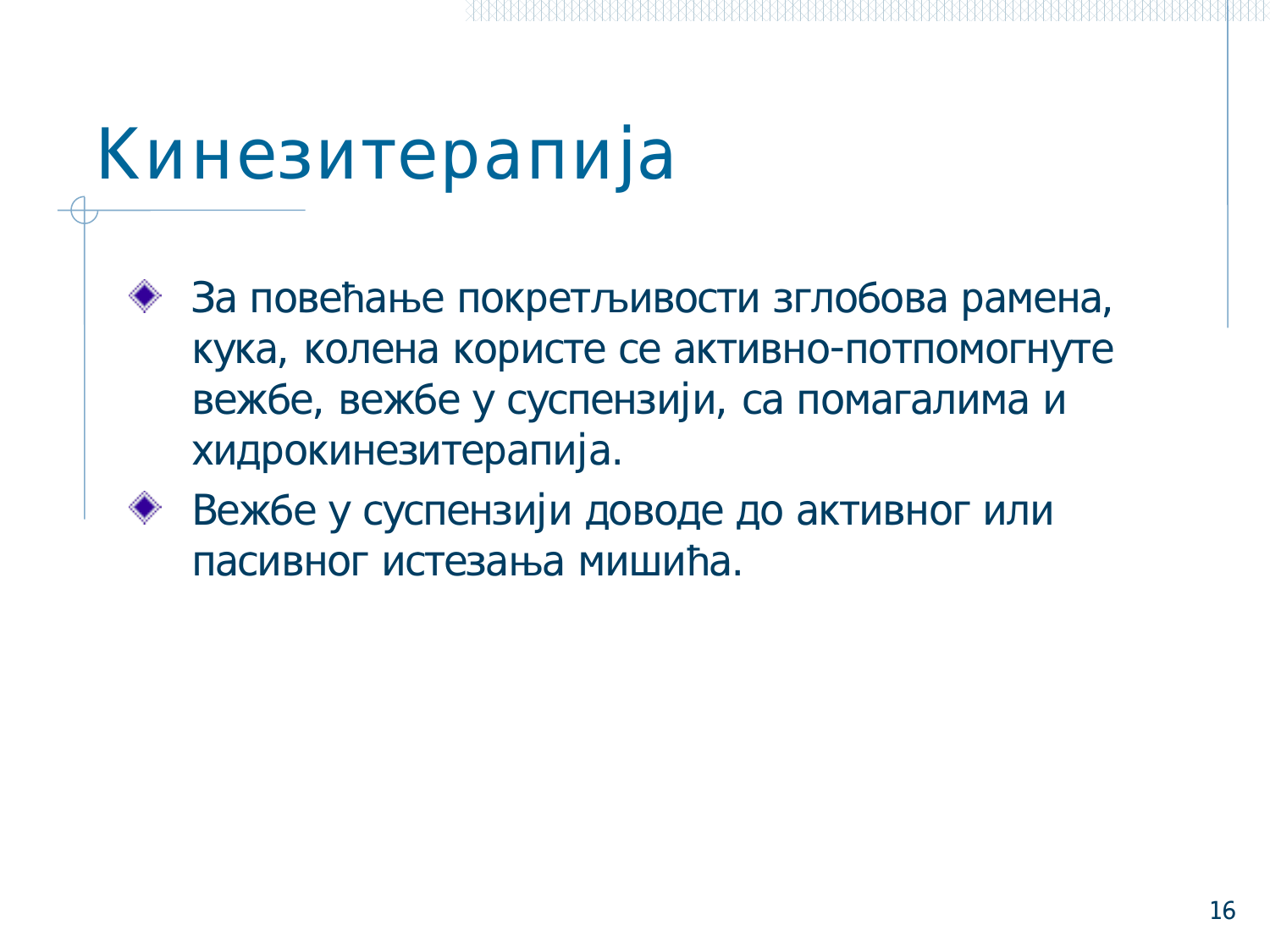

# Кинезитерапија
За повећање покретљивости зглобова рамена, кука, колена користе се активно-потпомогнуте вежбе, вежбе у суспензији, са помагалима и хидрокинезитерапија.
Вежбе у суспензији доводе до активног или пасивног истезања мишића.
16